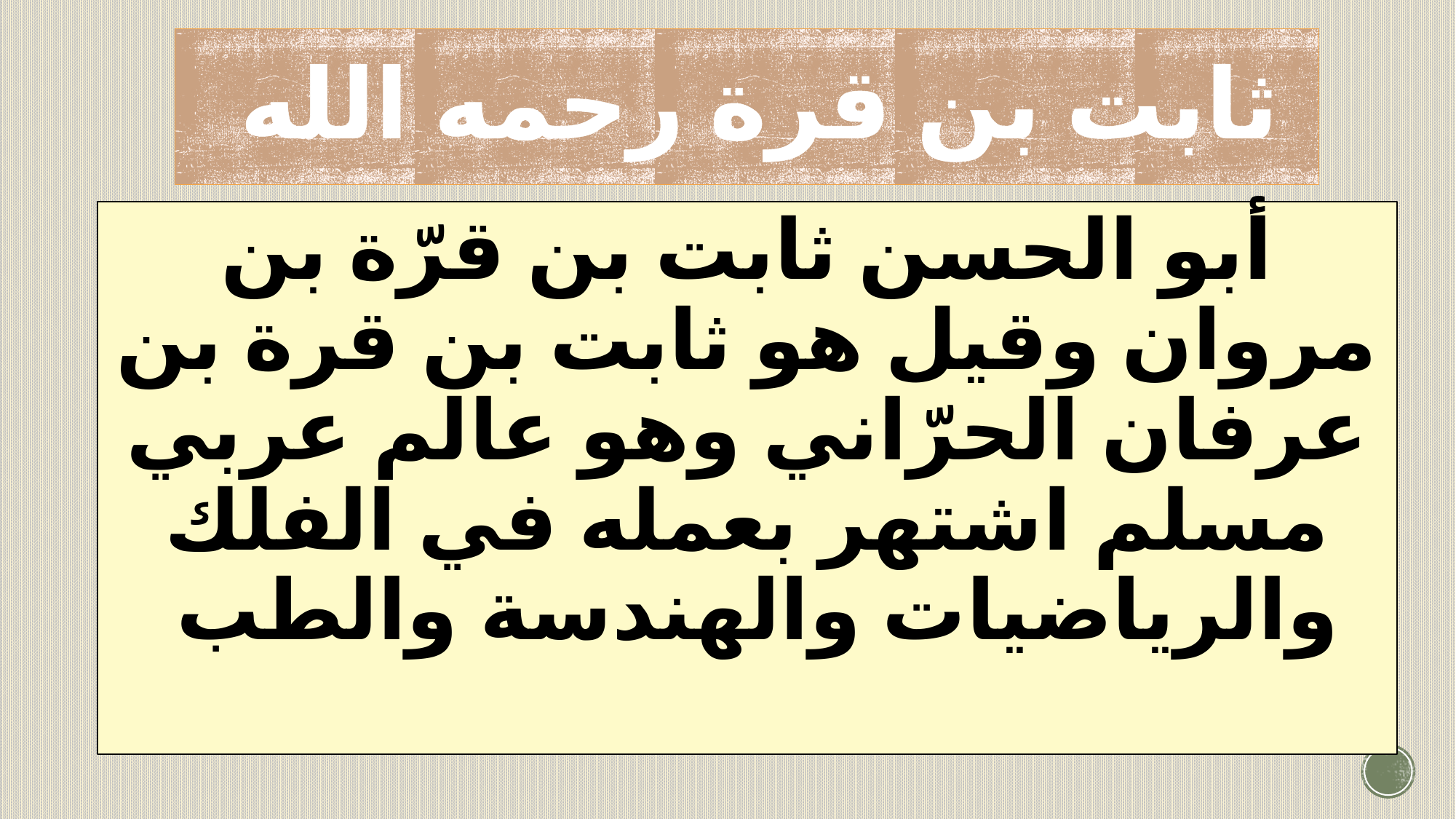

# ثابت بن قرة رحمه الله
أبو الحسن ثابت بن قرّة بن مروان وقيل هو ثابت بن قرة بن عرفان الحرّاني وهو عالم عربي مسلم اشتهر بعمله في الفلك والرياضيات والهندسة والطب